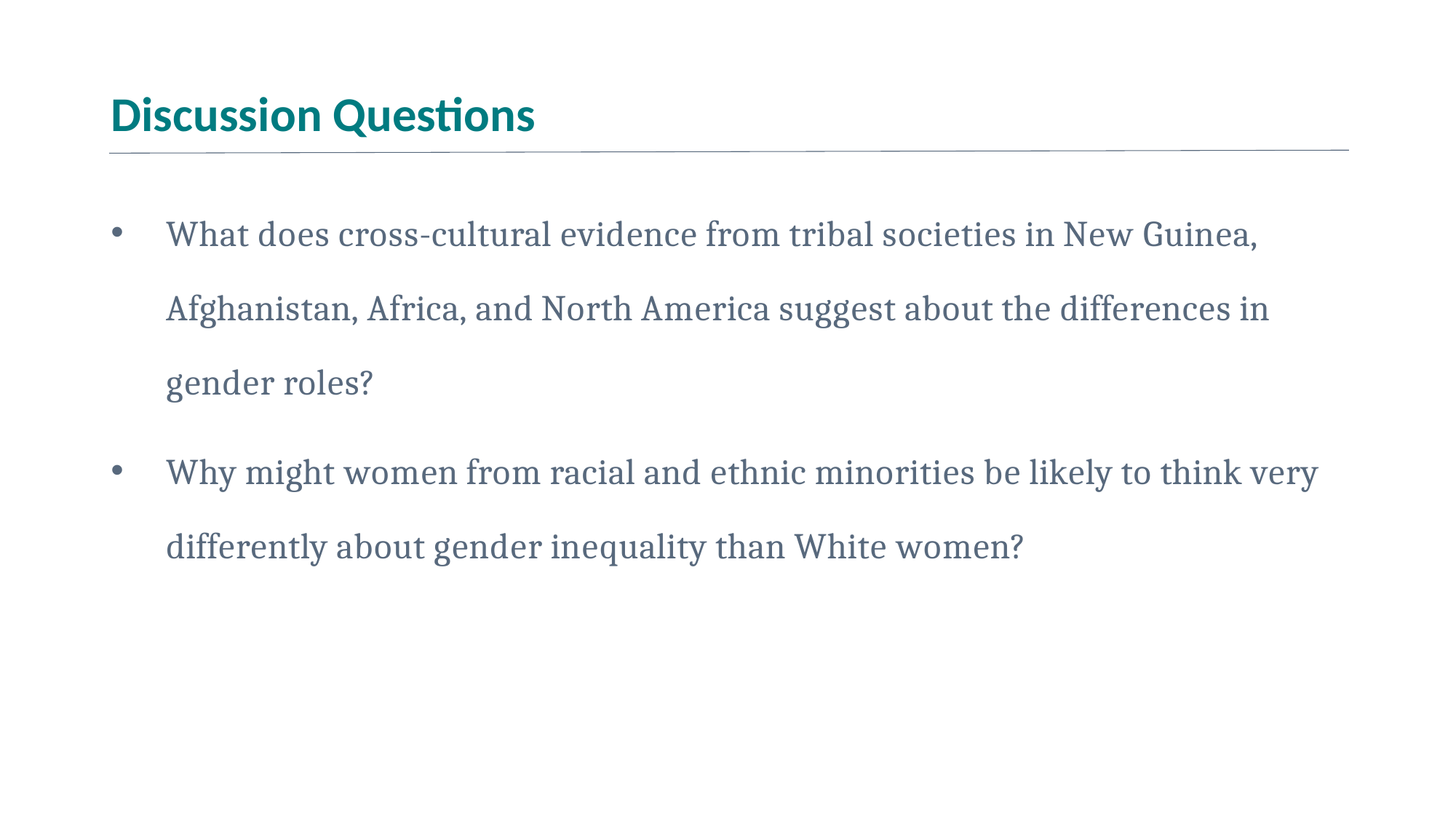

# Discussion Questions
What does cross-cultural evidence from tribal societies in New Guinea, Afghanistan, Africa, and North America suggest about the differences in gender roles?
Why might women from racial and ethnic minorities be likely to think very differently about gender inequality than White women?